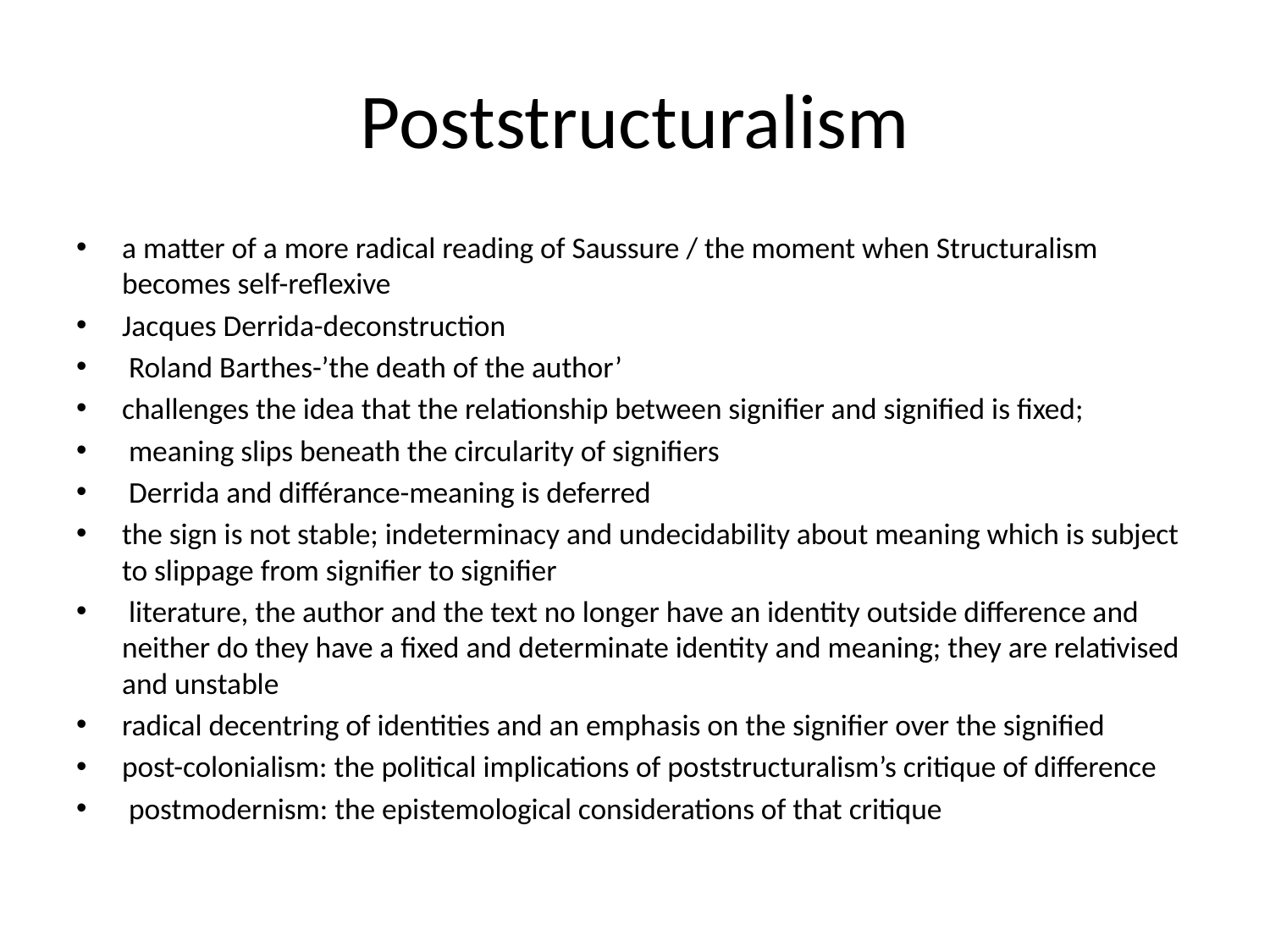

# Poststructuralism
a matter of a more radical reading of Saussure / the moment when Structuralism becomes self-reflexive
Jacques Derrida-deconstruction
 Roland Barthes-’the death of the author’
challenges the idea that the relationship between signifier and signified is fixed;
 meaning slips beneath the circularity of signifiers
 Derrida and différance-meaning is deferred
the sign is not stable; indeterminacy and undecidability about meaning which is subject to slippage from signifier to signifier
 literature, the author and the text no longer have an identity outside difference and neither do they have a fixed and determinate identity and meaning; they are relativised and unstable
radical decentring of identities and an emphasis on the signifier over the signified
post-colonialism: the political implications of poststructuralism’s critique of difference
 postmodernism: the epistemological considerations of that critique